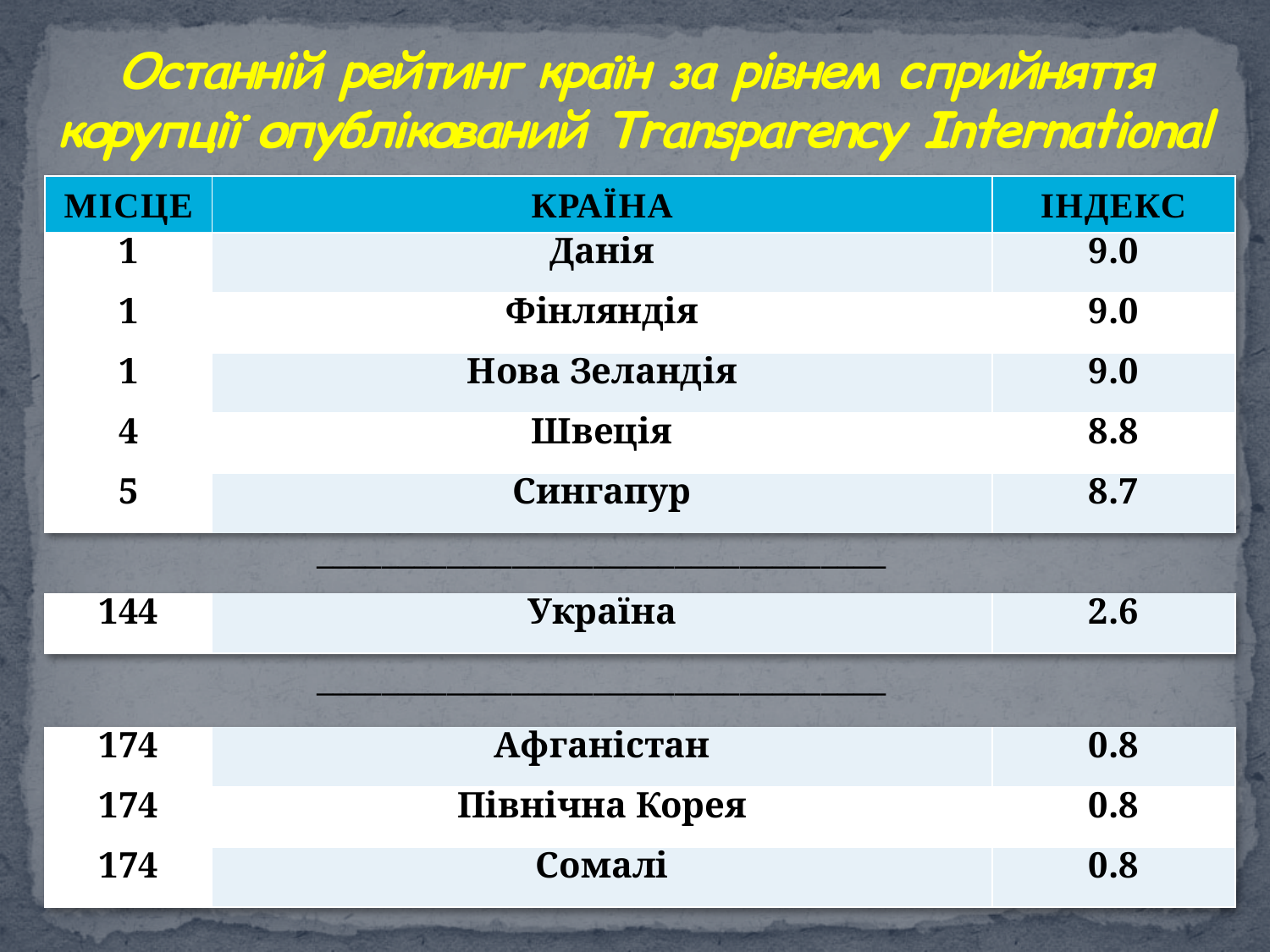

# Останній рейтинг країн за рівнем сприйняття корупції опублікований Transparency International
| МІСЦЕ | КРАЇНА | ІНДЕКС |
| --- | --- | --- |
| 1 | Данія | 9.0 |
| 1 | Фінляндія | 9.0 |
| 1 | Нова Зеландія | 9.0 |
| 4 | Швеція | 8.8 |
| 5 | Сингапур | 8.7 |
|  | \_\_\_\_\_\_\_\_\_\_\_\_\_\_\_\_\_\_\_\_\_\_\_\_\_\_\_\_\_\_\_\_\_\_\_ |  |
| 144 | Україна | 2.6 |
|  | \_\_\_\_\_\_\_\_\_\_\_\_\_\_\_\_\_\_\_\_\_\_\_\_\_\_\_\_\_\_\_\_\_\_\_ |  |
| 174 | Афганістан | 0.8 |
| 174 | Північна Корея | 0.8 |
| 174 | Сомалі | 0.8 |